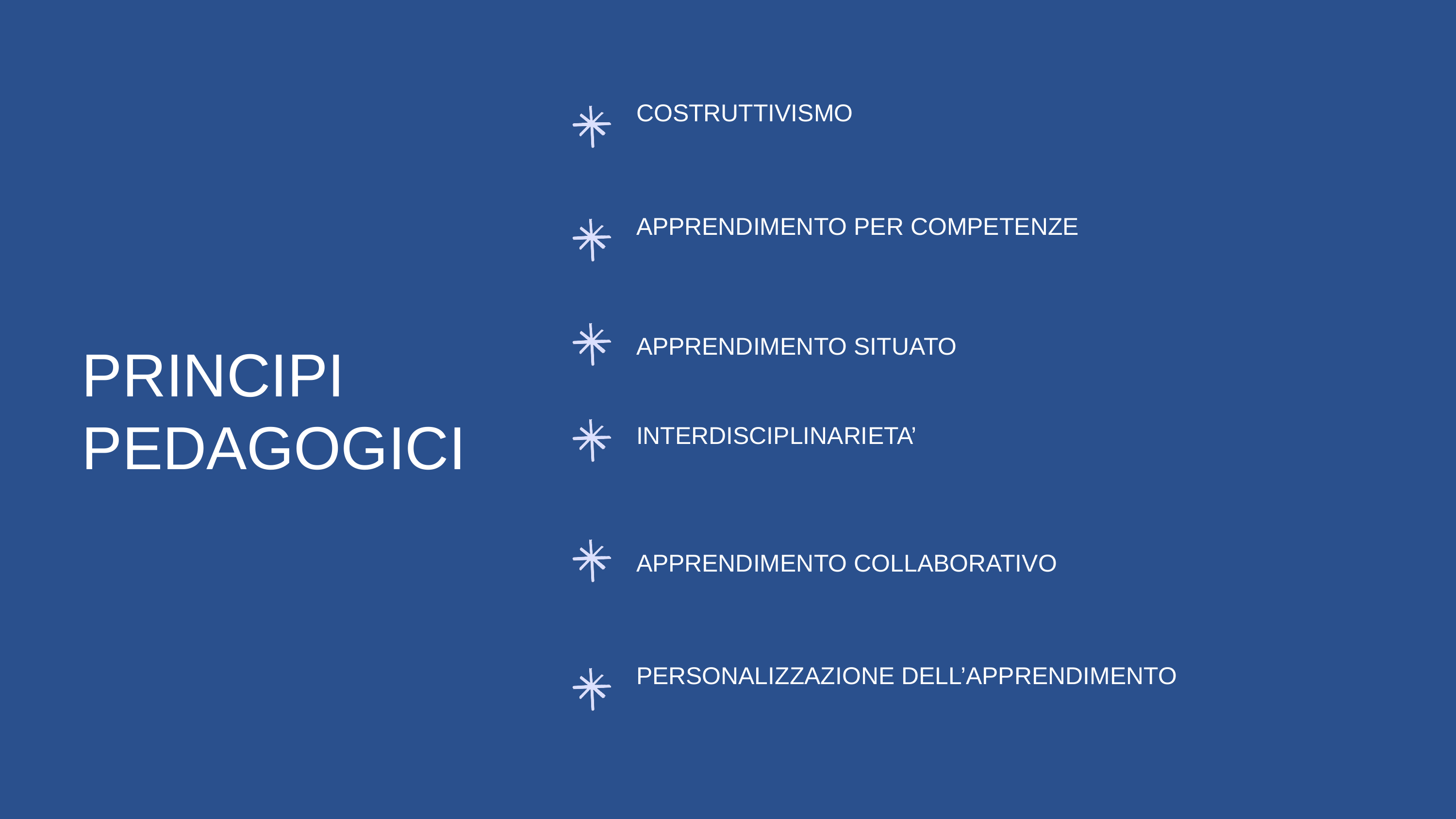

COSTRUTTIVISMO

APPRENDIMENTO PER COMPETENZE

APPRENDIMENTO SITUATO
PRINCIPI PEDAGOGICI

INTERDISCIPLINARIETA’

APPRENDIMENTO COLLABORATIVO

PERSONALIZZAZIONE DELL’APPRENDIMENTO